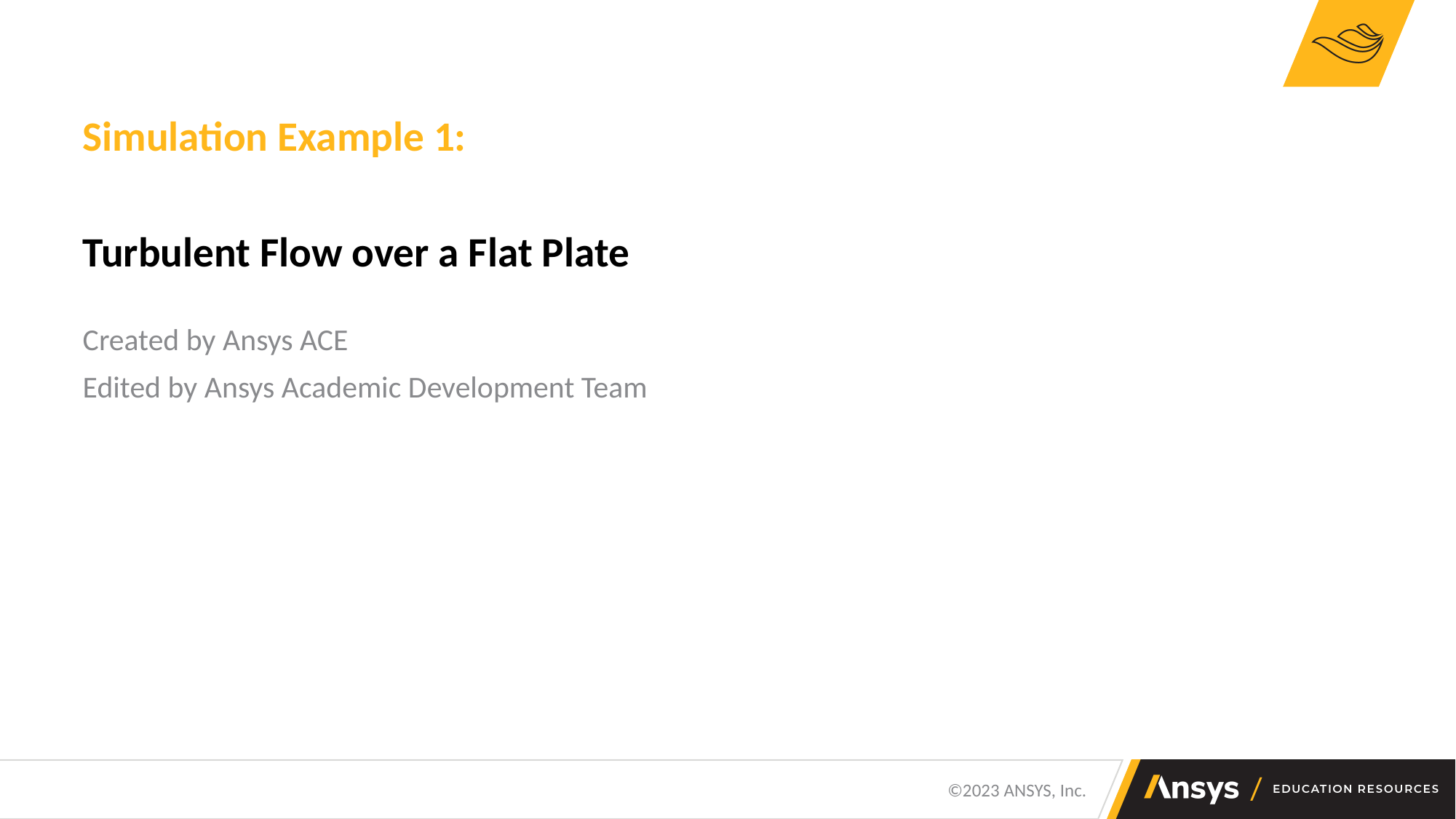

Simulation Example 1:

Turbulent Flow over a Flat Plate

Created by Ansys ACE
Edited by Ansys Academic Development Team